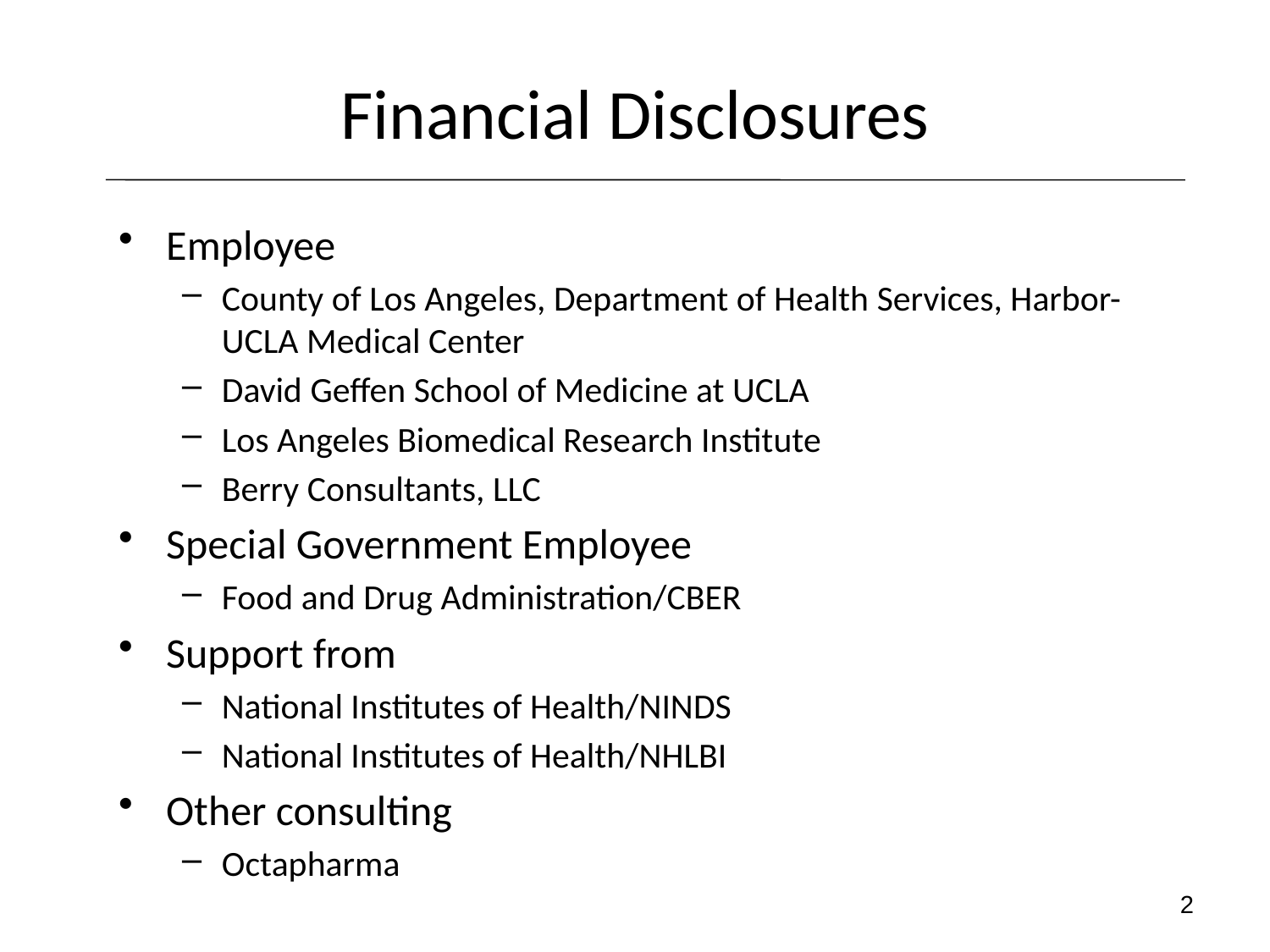

# Financial Disclosures

Employee
County of Los Angeles, Department of Health Services, Harbor-UCLA Medical Center
David Geffen School of Medicine at UCLA
Los Angeles Biomedical Research Institute
Berry Consultants, LLC
Special Government Employee
Food and Drug Administration/CBER
Support from
National Institutes of Health/NINDS
National Institutes of Health/NHLBI
Other consulting
Octapharma
2